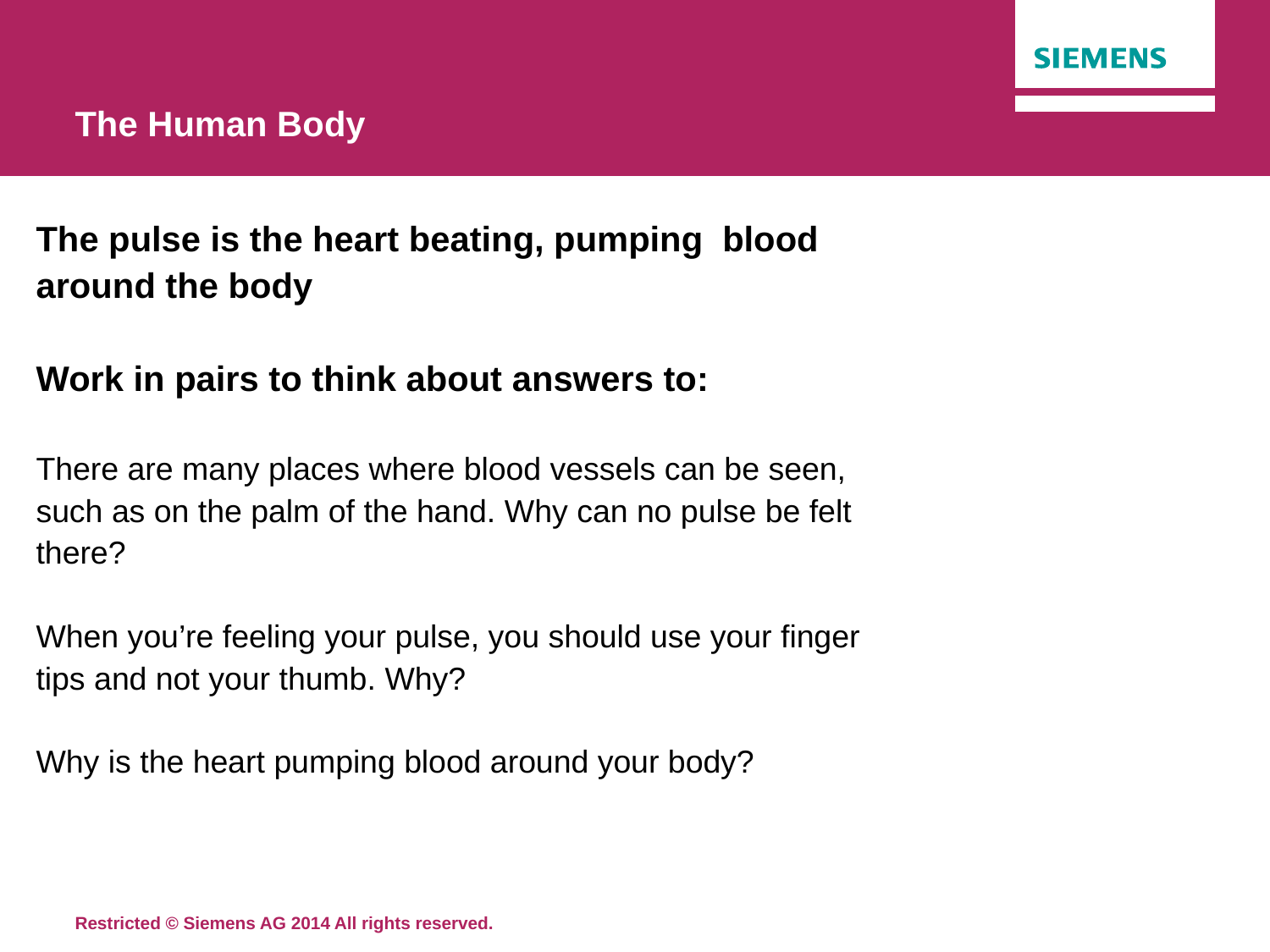

# The Human Body
The pulse is the heart beating, pumping  blood around the body

Work in pairs to think about answers to:

There are many places where blood vessels can be seen, such as on the palm of the hand. Why can no pulse be felt there?

When you’re feeling your pulse, you should use your finger tips and not your thumb. Why?

Why is the heart pumping blood around your body?